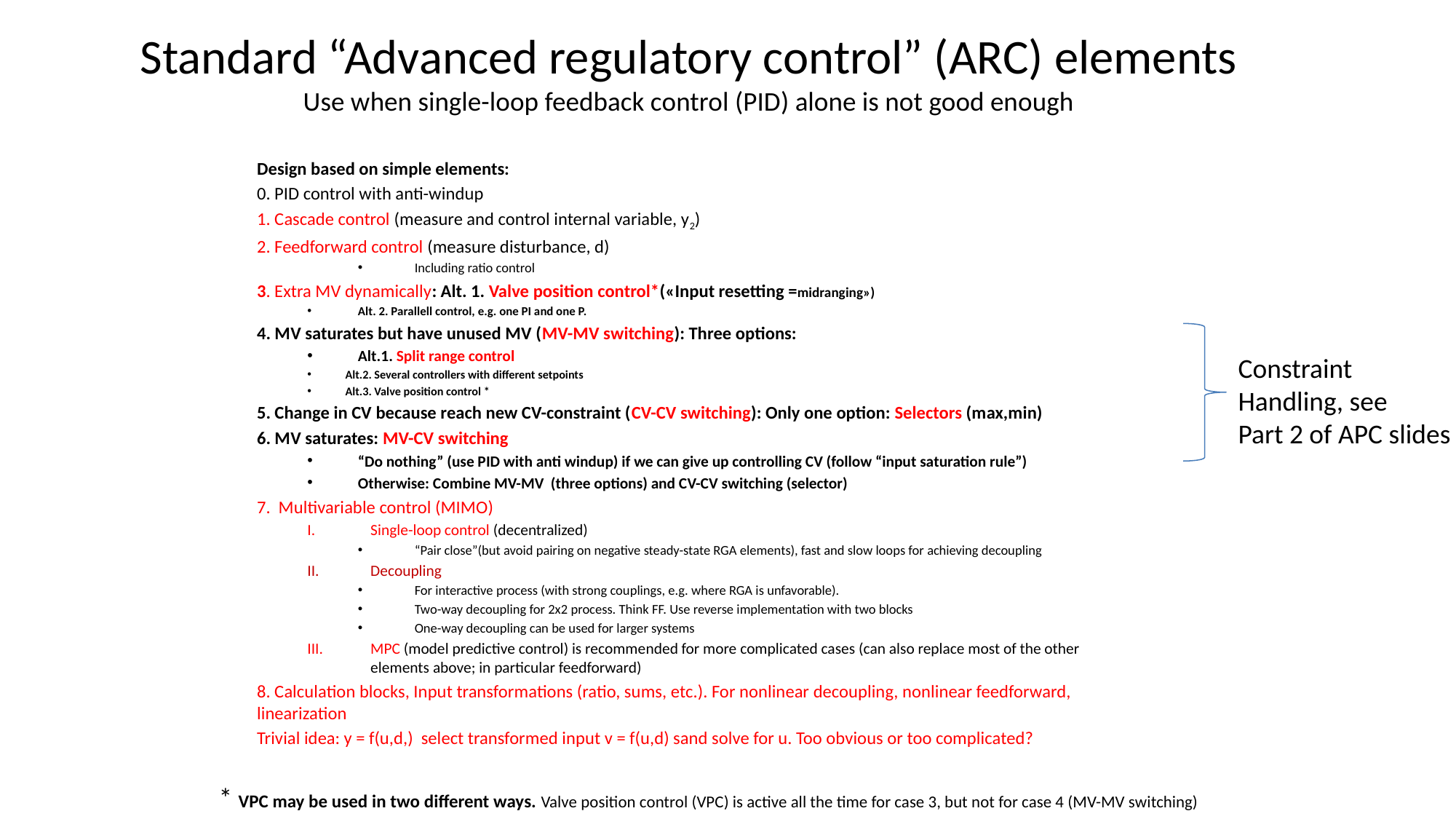

# Standard “Advanced regulatory control” (ARC) elements Use when single-loop feedback control (PID) alone is not good enough
Design based on simple elements:
0. PID control with anti-windup
1. Cascade control (measure and control internal variable, y2)
2. Feedforward control (measure disturbance, d)
Including ratio control
3. Extra MV dynamically: Alt. 1. Valve position control*(«Input resetting =midranging»)
Alt. 2. Parallell control, e.g. one PI and one P.
4. MV saturates but have unused MV (MV-MV switching): Three options:
Alt.1. Split range control
Alt.2. Several controllers with different setpoints
Alt.3. Valve position control *
5. Change in CV because reach new CV-constraint (CV-CV switching): Only one option: Selectors (max,min)
6. MV saturates: MV-CV switching
“Do nothing” (use PID with anti windup) if we can give up controlling CV (follow “input saturation rule”)
Otherwise: Combine MV-MV  (three options) and CV-CV switching (selector)
7.  Multivariable control (MIMO)
Single-loop control (decentralized)
“Pair close”(but avoid pairing on negative steady-state RGA elements), fast and slow loops for achieving decoupling
Decoupling
For interactive process (with strong couplings, e.g. where RGA is unfavorable).
Two-way decoupling for 2x2 process. Think FF. Use reverse implementation with two blocks
One-way decoupling can be used for larger systems
MPC (model predictive control) is recommended for more complicated cases (can also replace most of the other elements above; in particular feedforward)
8. Calculation blocks, Input transformations (ratio, sums, etc.). For nonlinear decoupling, nonlinear feedforward, linearization
Trivial idea: y = f(u,d,)  select transformed input v = f(u,d) sand solve for u. Too obvious or too complicated?

Constraint
Handling, see
Part 2 of APC slides
* VPC may be used in two different ways. Valve position control (VPC) is active all the time for case 3, but not for case 4 (MV-MV switching)